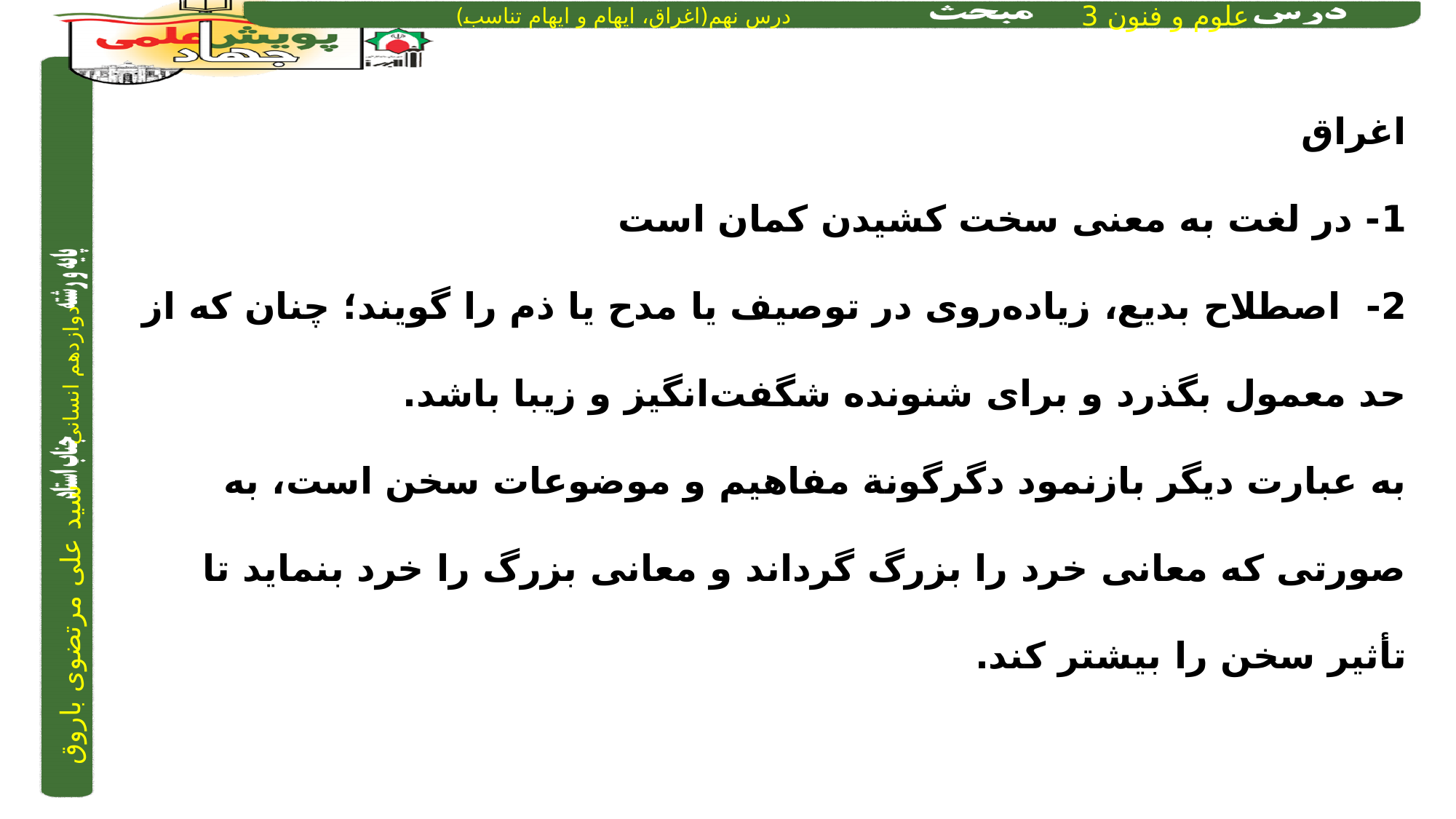

اغراق
1- در لغت به معنی سخت کشیدن کمان است
2-  اصطلاح بدیع، زیاده‌روی در توصیف یا مدح یا ذم را گویند؛ چنان که از حد معمول بگذرد و برای شنونده شگفت‌انگیز و زیبا باشد.
به عبارت دیگر بازنمود دگرگونة مفاهیم و موضوعات سخن است، به صورتی که معانی خرد را بزرگ گرداند و معانی بزرگ را خرد بنماید تا تأثیر سخن را بیشتر کند.